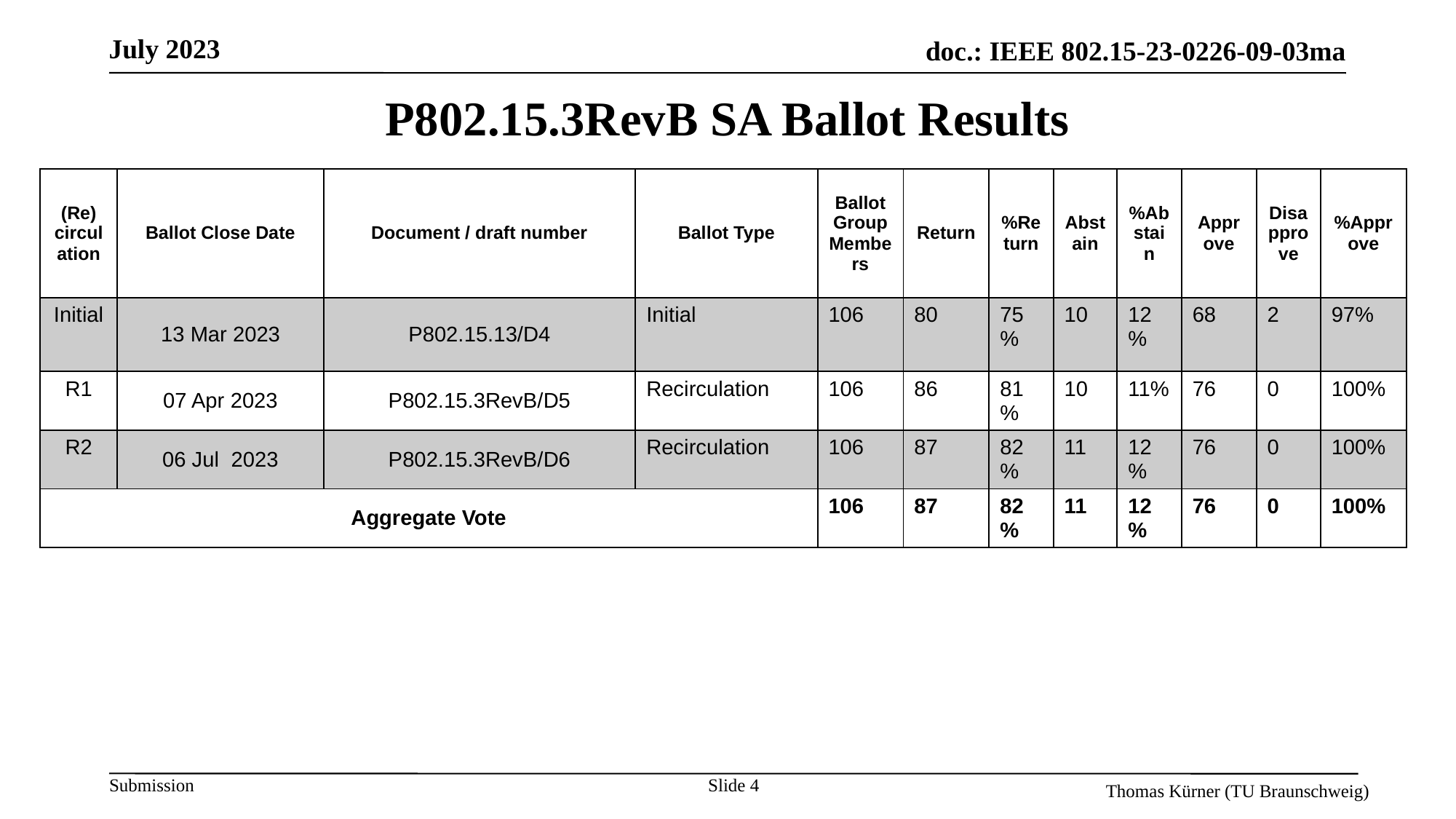

P802.15.3RevB SA Ballot Results
| (Re) circulation | Ballot Close Date | Document / draft number | Ballot Type | Ballot Group Members | Return | %Return | Abstain | %Abstain | Approve | Disapprove | %Approve |
| --- | --- | --- | --- | --- | --- | --- | --- | --- | --- | --- | --- |
| Initial | 13 Mar 2023 | P802.15.13/D4 | Initial | 106 | 80 | 75% | 10 | 12% | 68 | 2 | 97% |
| R1 | 07 Apr 2023 | P802.15.3RevB/D5 | Recirculation | 106 | 86 | 81% | 10 | 11% | 76 | 0 | 100% |
| R2 | 06 Jul 2023 | P802.15.3RevB/D6 | Recirculation | 106 | 87 | 82% | 11 | 12% | 76 | 0 | 100% |
| Aggregate Vote |  |  |  | 106 | 87 | 82% | 11 | 12% | 76 | 0 | 100% |
Slide 4